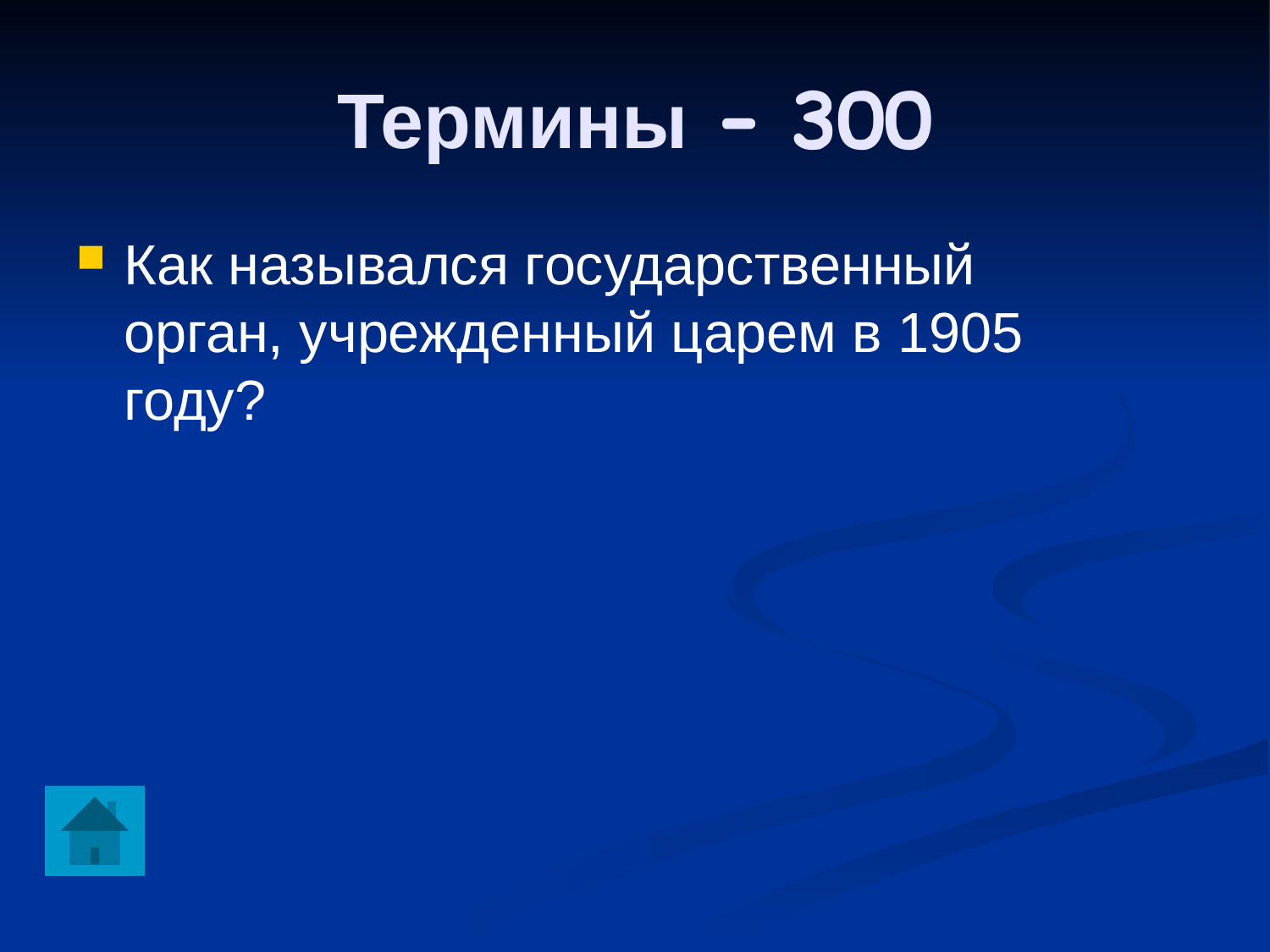

Термины – 300
Как назывался государственный орган, учрежденный царем в 1905 году?